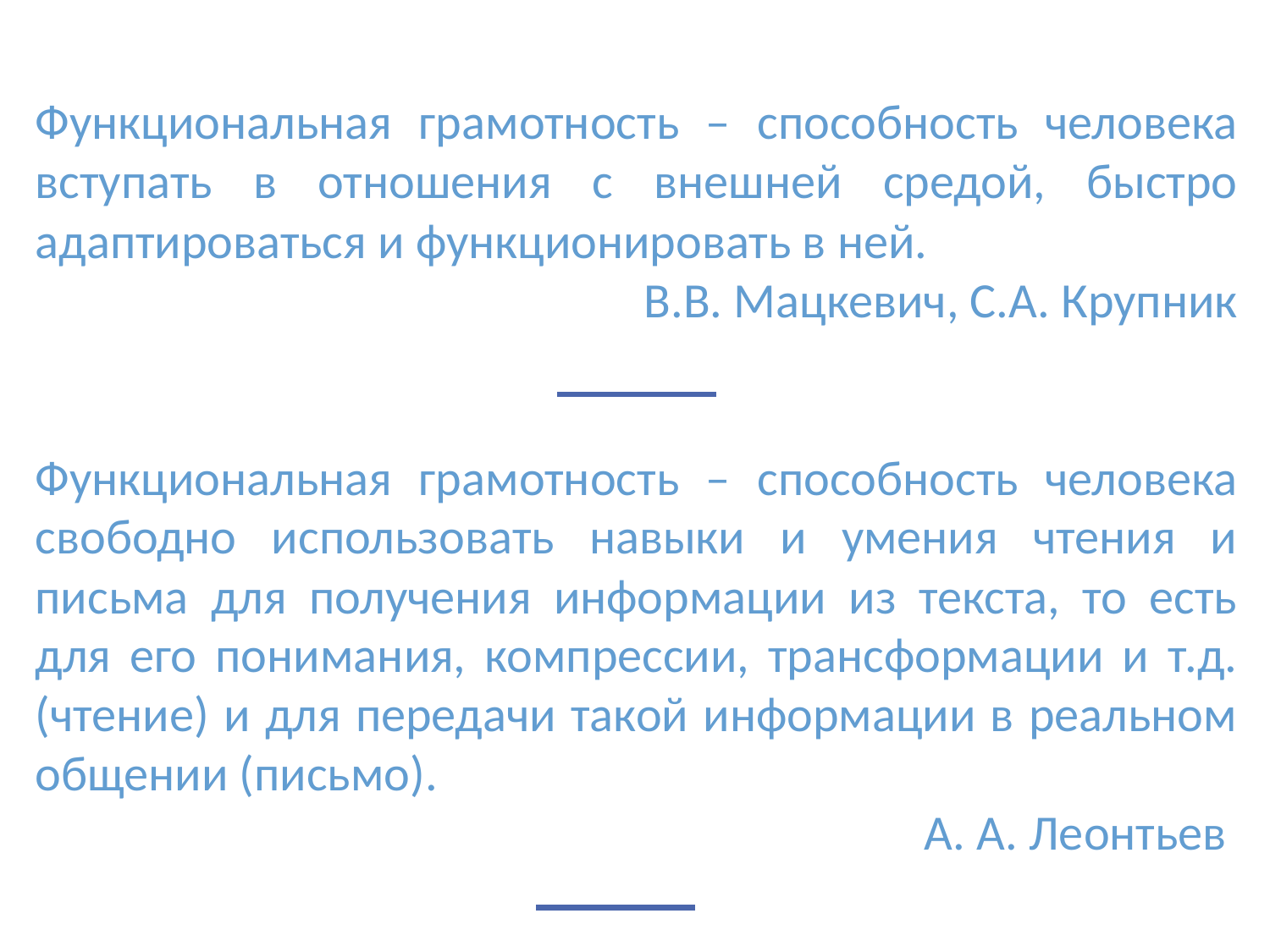

Функциональная грамотность – способность человека вступать в отношения с внешней средой, быстро адаптироваться и функционировать в ней.
В.В. Мацкевич, С.А. Крупник

Функциональная грамотность – способность человека свободно использовать навыки и умения чтения и письма для получения информации из текста, то есть для его понимания, компрессии, трансформации и т.д. (чтение) и для передачи такой информации в реальном общении (письмо).
А. А. Леонтьев